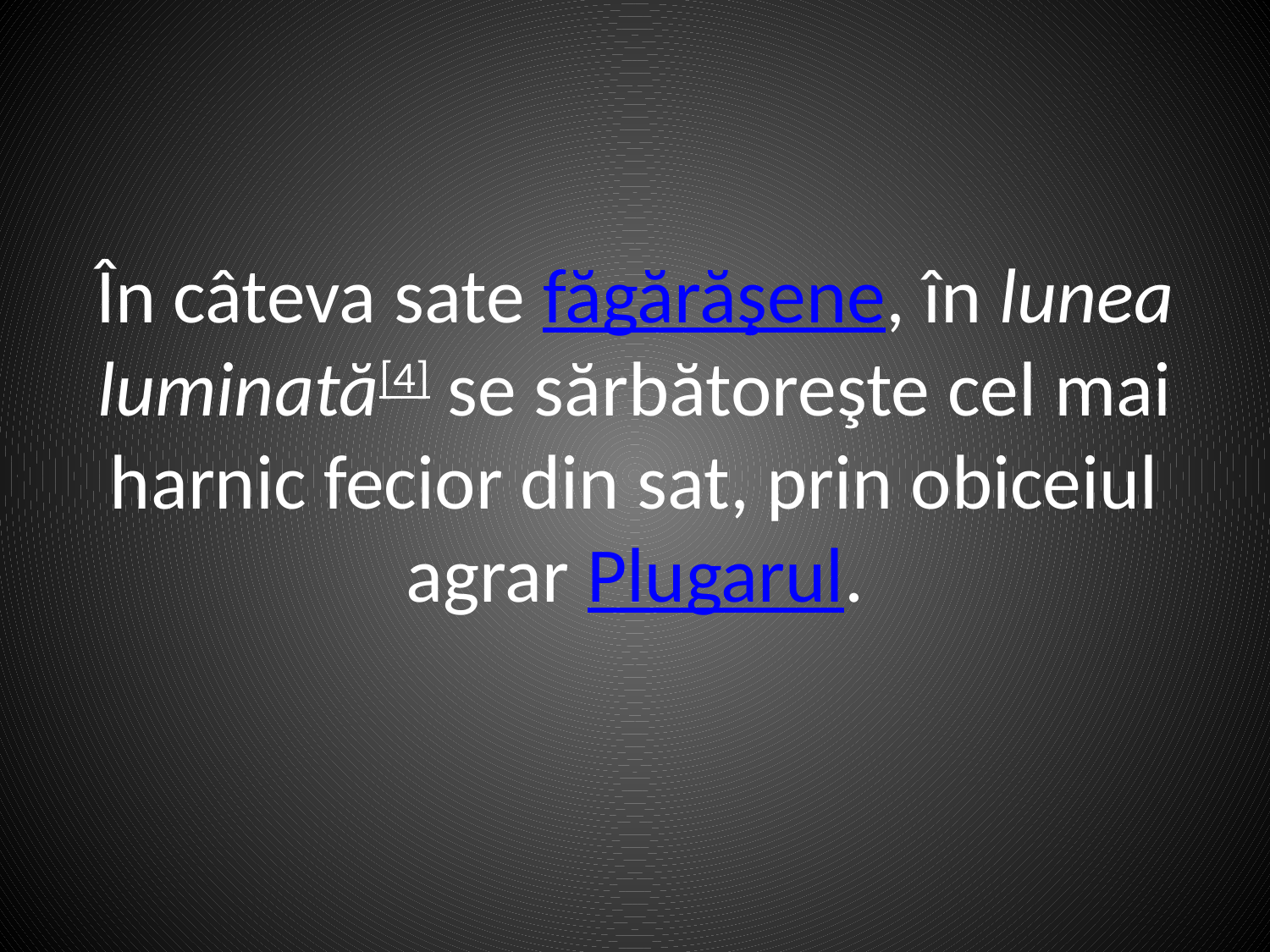

# În câteva sate făgărăşene, în lunea luminată[4] se sărbătoreşte cel mai harnic fecior din sat, prin obiceiul agrar Plugarul.